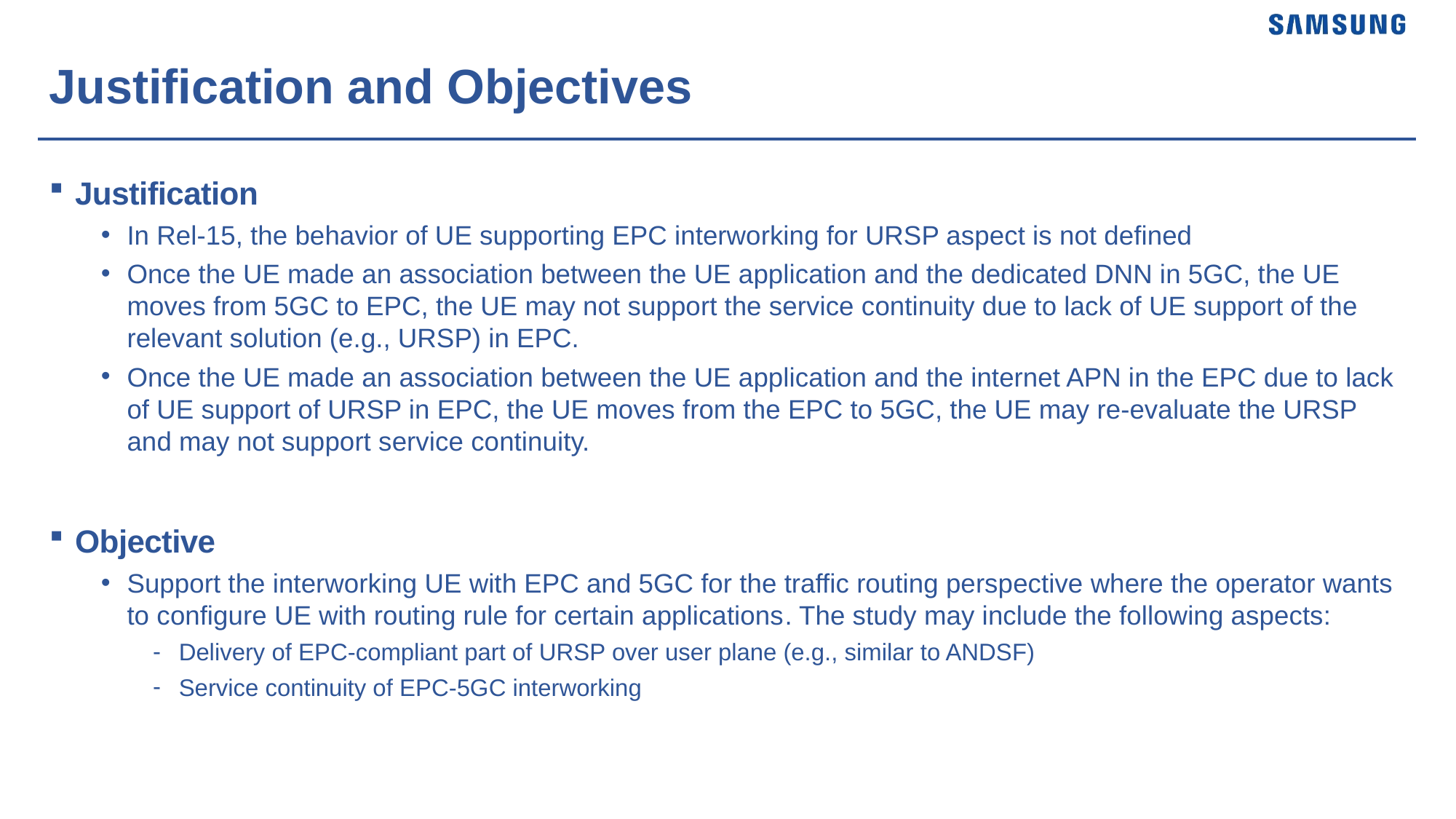

# Justification and Objectives
Justification
In Rel-15, the behavior of UE supporting EPC interworking for URSP aspect is not defined
Once the UE made an association between the UE application and the dedicated DNN in 5GC, the UE moves from 5GC to EPC, the UE may not support the service continuity due to lack of UE support of the relevant solution (e.g., URSP) in EPC.
Once the UE made an association between the UE application and the internet APN in the EPC due to lack of UE support of URSP in EPC, the UE moves from the EPC to 5GC, the UE may re-evaluate the URSP and may not support service continuity.

Objective
Support the interworking UE with EPC and 5GC for the traffic routing perspective where the operator wants to configure UE with routing rule for certain applications. The study may include the following aspects:
Delivery of EPC-compliant part of URSP over user plane (e.g., similar to ANDSF)
Service continuity of EPC-5GC interworking